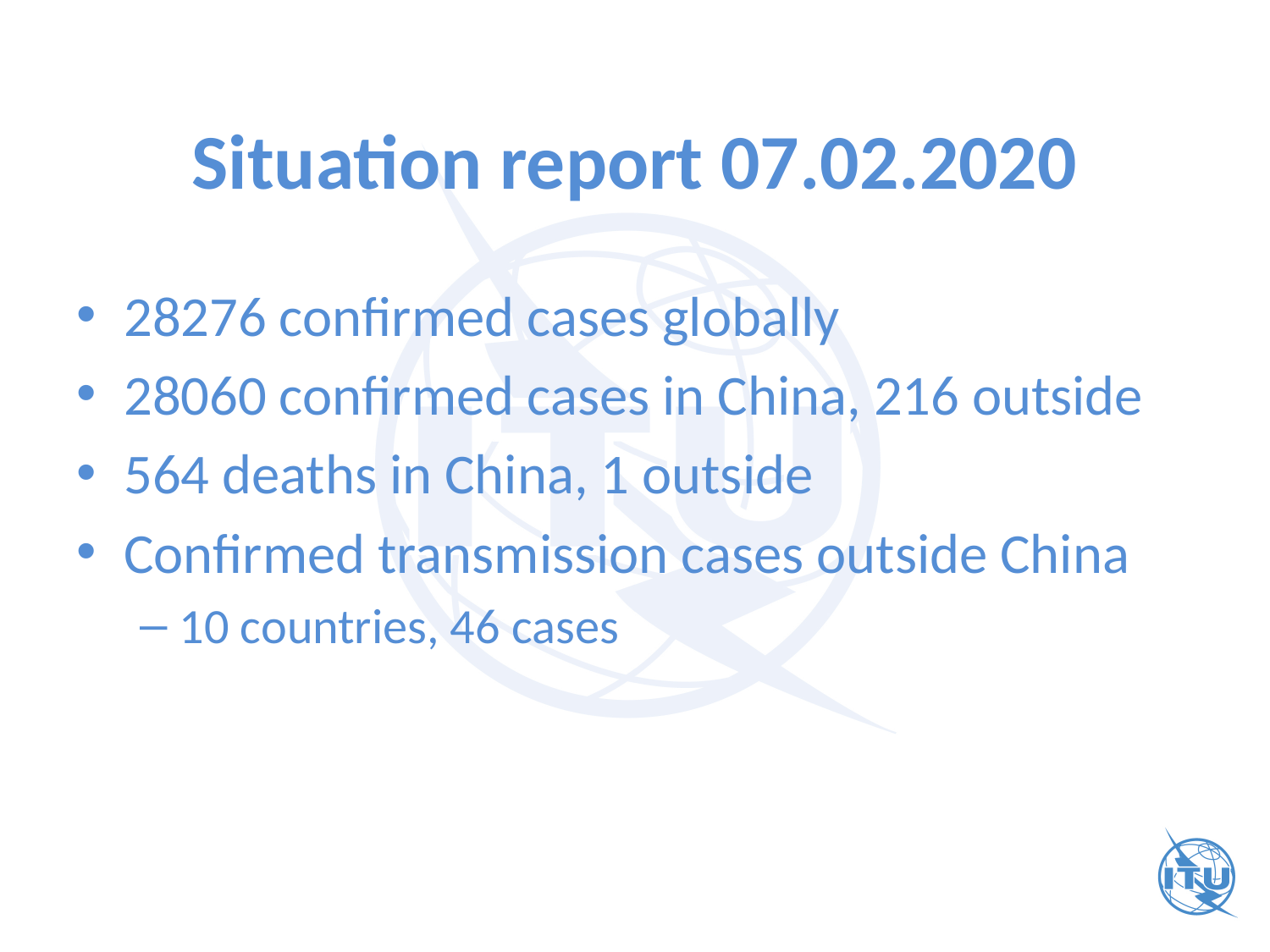

# Situation report 07.02.2020
28276 confirmed cases globally
28060 confirmed cases in China, 216 outside
564 deaths in China, 1 outside
Confirmed transmission cases outside China
10 countries, 46 cases